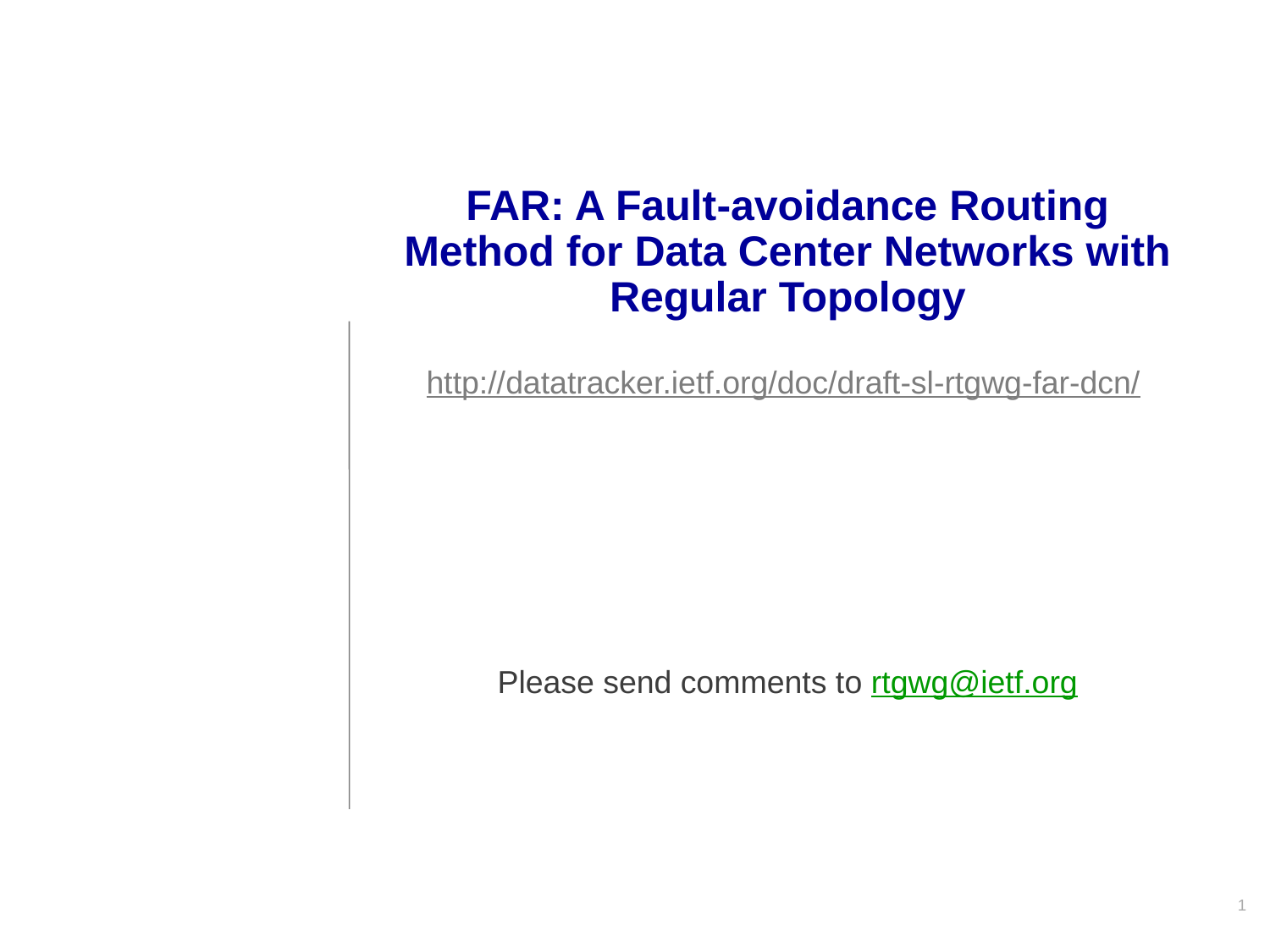

# FAR: A Fault-avoidance Routing Method for Data Center Networks with Regular Topology
http://datatracker.ietf.org/doc/draft-sl-rtgwg-far-dcn/

Please send comments to rtgwg@ietf.org
1